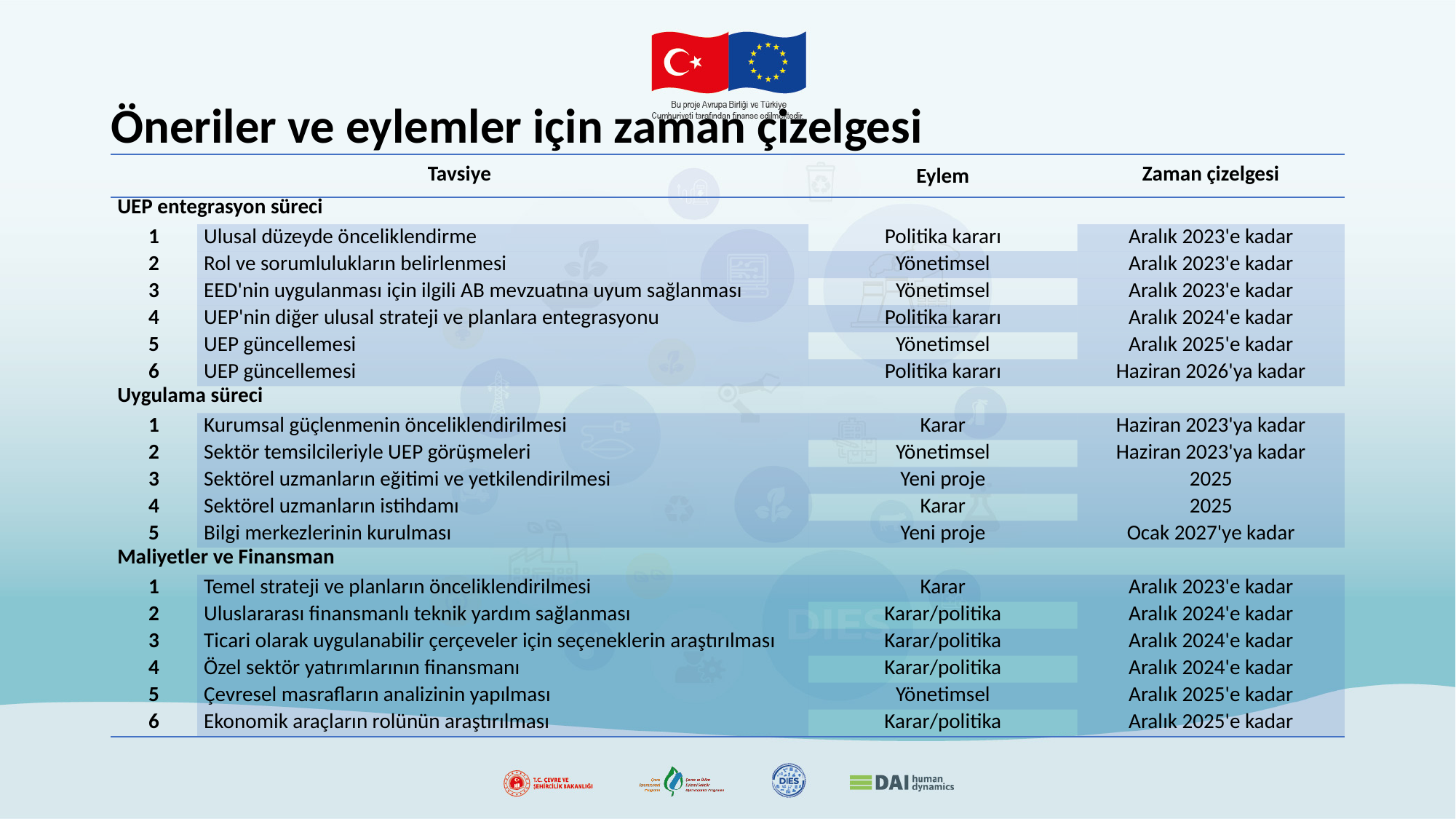

# Öneriler ve eylemler için zaman çizelgesi
| Tavsiye |  | Eylem | Zaman çizelgesi |
| --- | --- | --- | --- |
| UEP entegrasyon süreci |  |  |  |
| 1 | Ulusal düzeyde önceliklendirme | Politika kararı | Aralık 2023'e kadar |
| 2 | Rol ve sorumlulukların belirlenmesi | Yönetimsel | Aralık 2023'e kadar |
| 3 | EED'nin uygulanması için ilgili AB mevzuatına uyum sağlanması | Yönetimsel | Aralık 2023'e kadar |
| 4 | UEP'nin diğer ulusal strateji ve planlara entegrasyonu | Politika kararı | Aralık 2024'e kadar |
| 5 | UEP güncellemesi | Yönetimsel | Aralık 2025'e kadar |
| 6 | UEP güncellemesi | Politika kararı | Haziran 2026'ya kadar |
| Uygulama süreci |  |  |  |
| 1 | Kurumsal güçlenmenin önceliklendirilmesi | Karar | Haziran 2023'ya kadar |
| 2 | Sektör temsilcileriyle UEP görüşmeleri | Yönetimsel | Haziran 2023'ya kadar |
| 3 | Sektörel uzmanların eğitimi ve yetkilendirilmesi | Yeni proje | 2025 |
| 4 | Sektörel uzmanların istihdamı | Karar | 2025 |
| 5 | Bilgi merkezlerinin kurulması | Yeni proje | Ocak 2027'ye kadar |
| Maliyetler ve Finansman |  |  |  |
| 1 | Temel strateji ve planların önceliklendirilmesi | Karar | Aralık 2023'e kadar |
| 2 | Uluslararası finansmanlı teknik yardım sağlanması | Karar/politika | Aralık 2024'e kadar |
| 3 | Ticari olarak uygulanabilir çerçeveler için seçeneklerin araştırılması | Karar/politika | Aralık 2024'e kadar |
| 4 | Özel sektör yatırımlarının finansmanı | Karar/politika | Aralık 2024'e kadar |
| 5 | Çevresel masrafların analizinin yapılması | Yönetimsel | Aralık 2025'e kadar |
| 6 | Ekonomik araçların rolünün araştırılması | Karar/politika | Aralık 2025'e kadar |